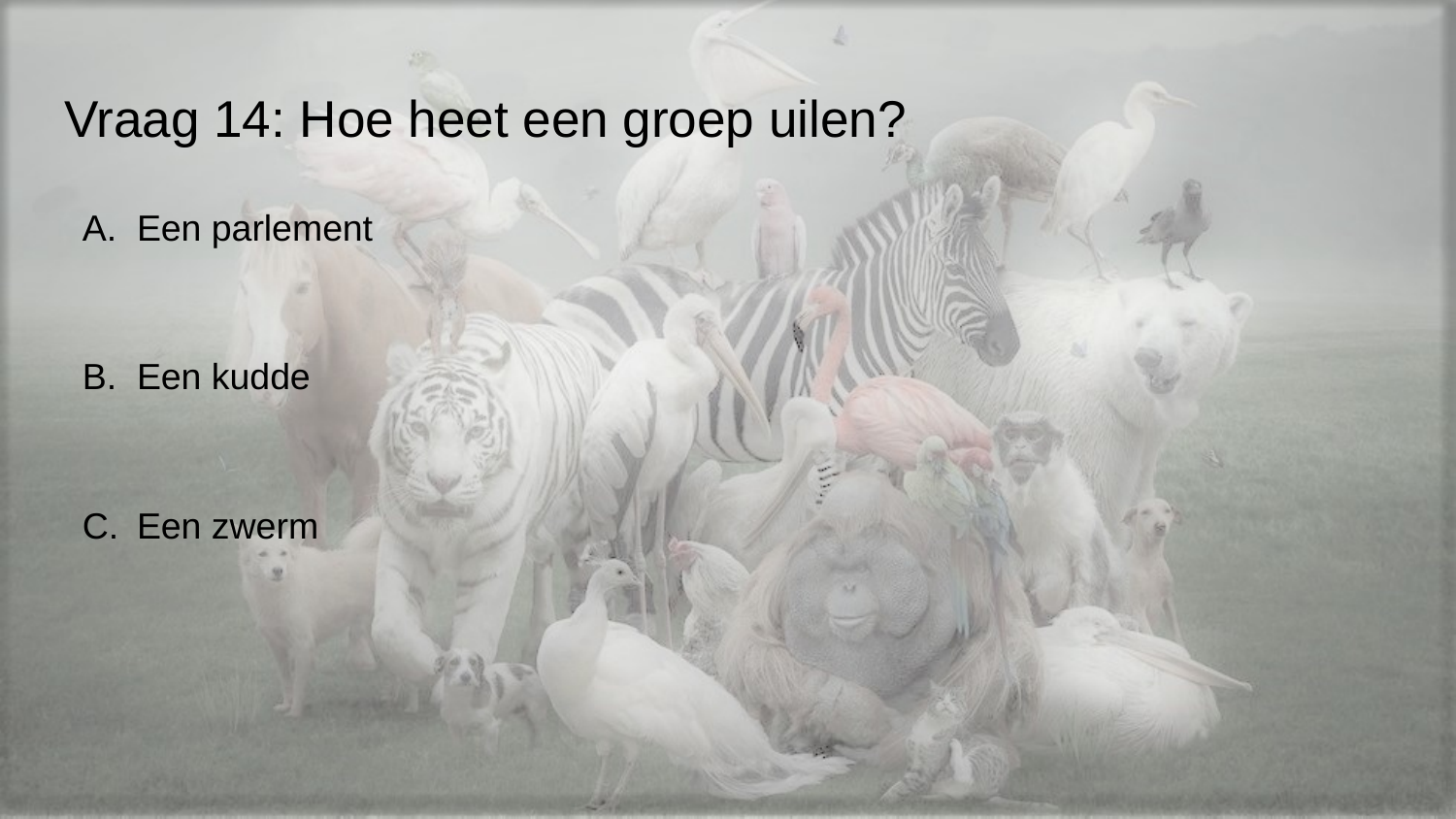

# Vraag 14: Hoe heet een groep uilen?
Een parlement

Een kudde

Een zwerm